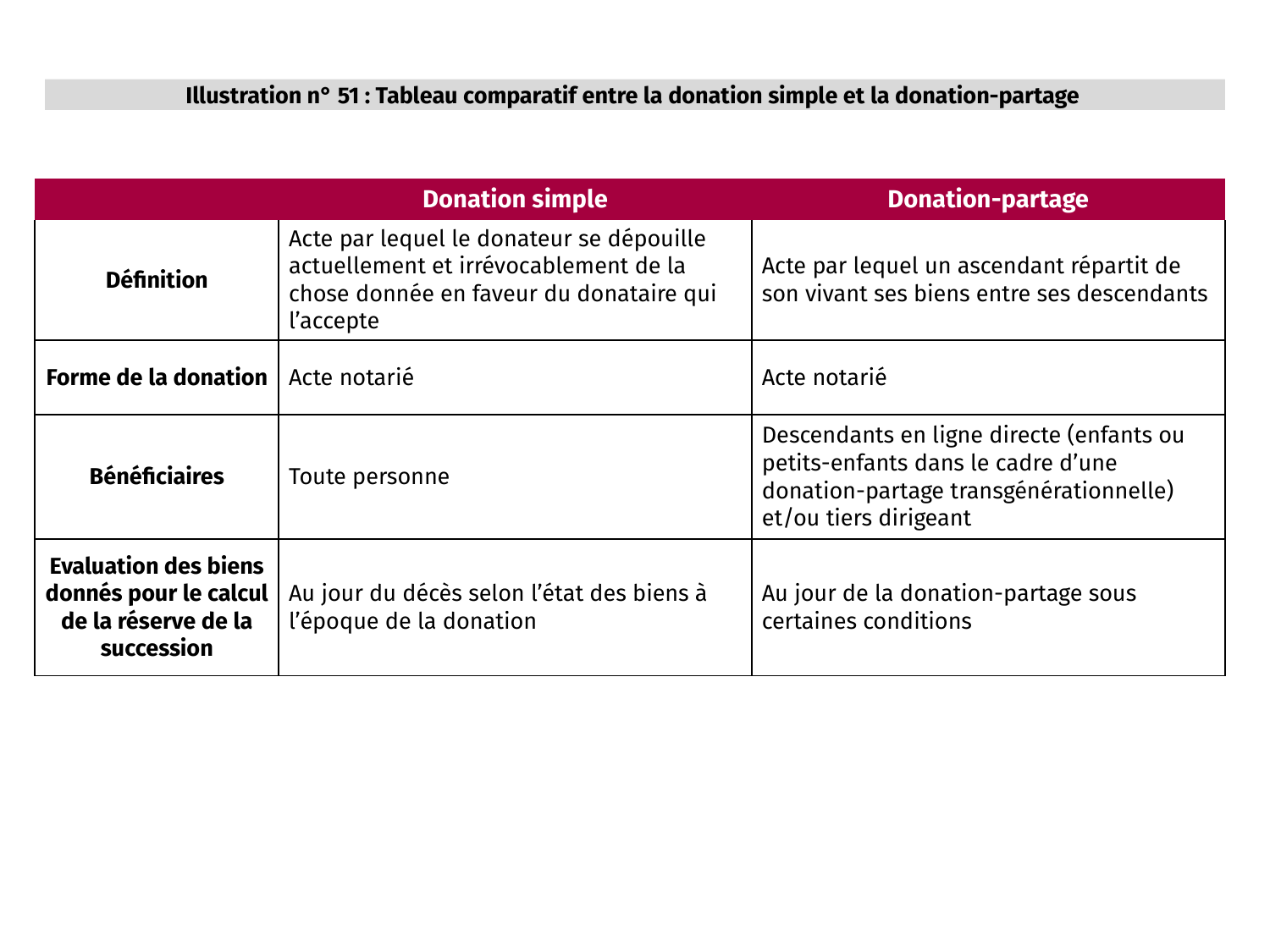

Illustration n° 51 : Tableau comparatif entre la donation simple et la donation-partage
|  | Donation simple | Donation-partage |
| --- | --- | --- |
| Définition | Acte par lequel le donateur se dépouille actuellement et irrévocablement de la chose donnée en faveur du donataire qui l’accepte | Acte par lequel un ascendant répartit de son vivant ses biens entre ses descendants |
| Forme de la donation | Acte notarié | Acte notarié |
| Bénéficiaires | Toute personne | Descendants en ligne directe (enfants ou petits-enfants dans le cadre d’une donation-partage transgénérationnelle) et/ou tiers dirigeant |
| Evaluation des biens donnés pour le calcul de la réserve de la succession | Au jour du décès selon l’état des biens à l’époque de la donation | Au jour de la donation-partage sous certaines conditions |